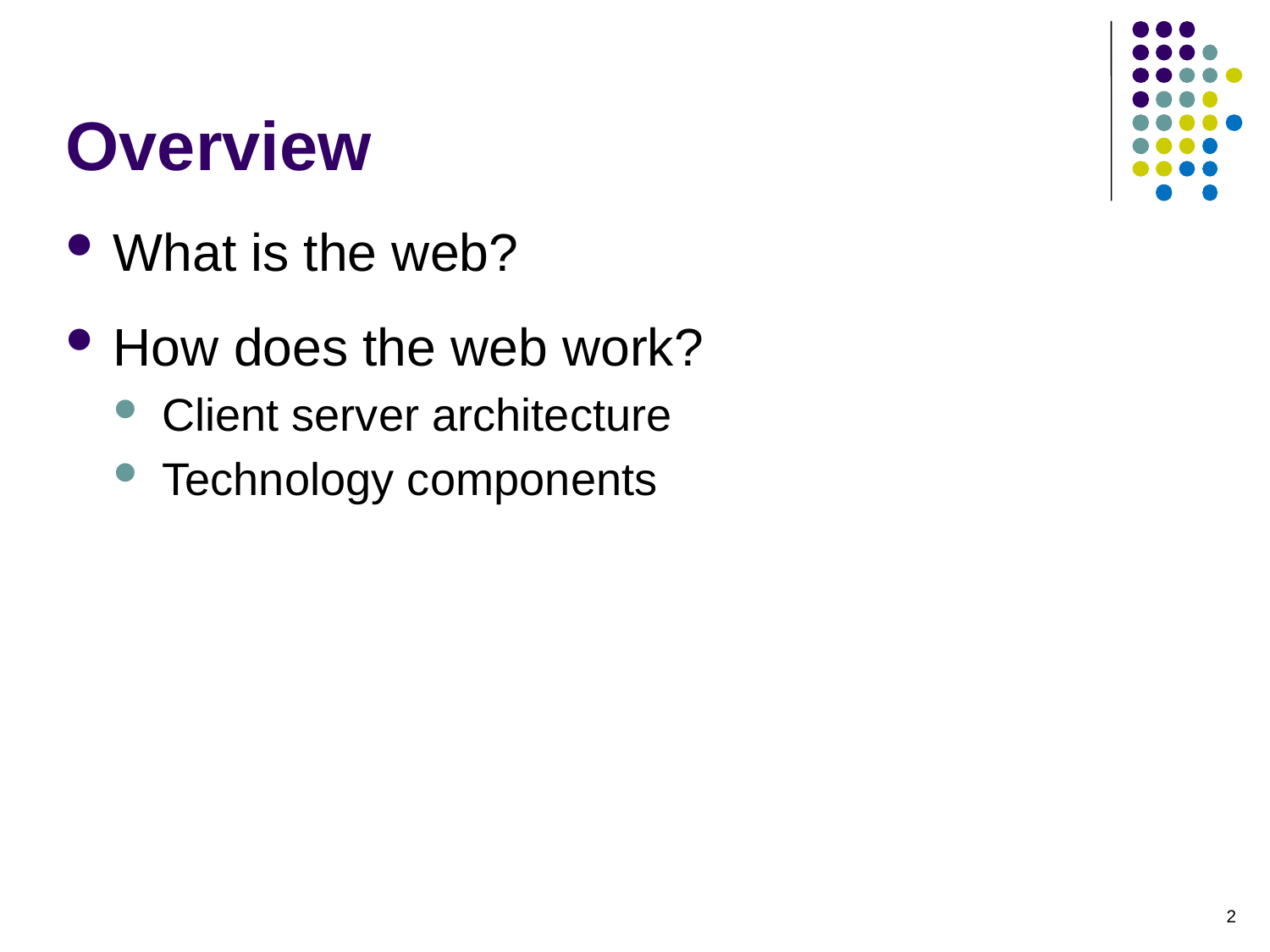

# Overview
What is the web?
How does the web work?
Client server architecture
Technology components
2